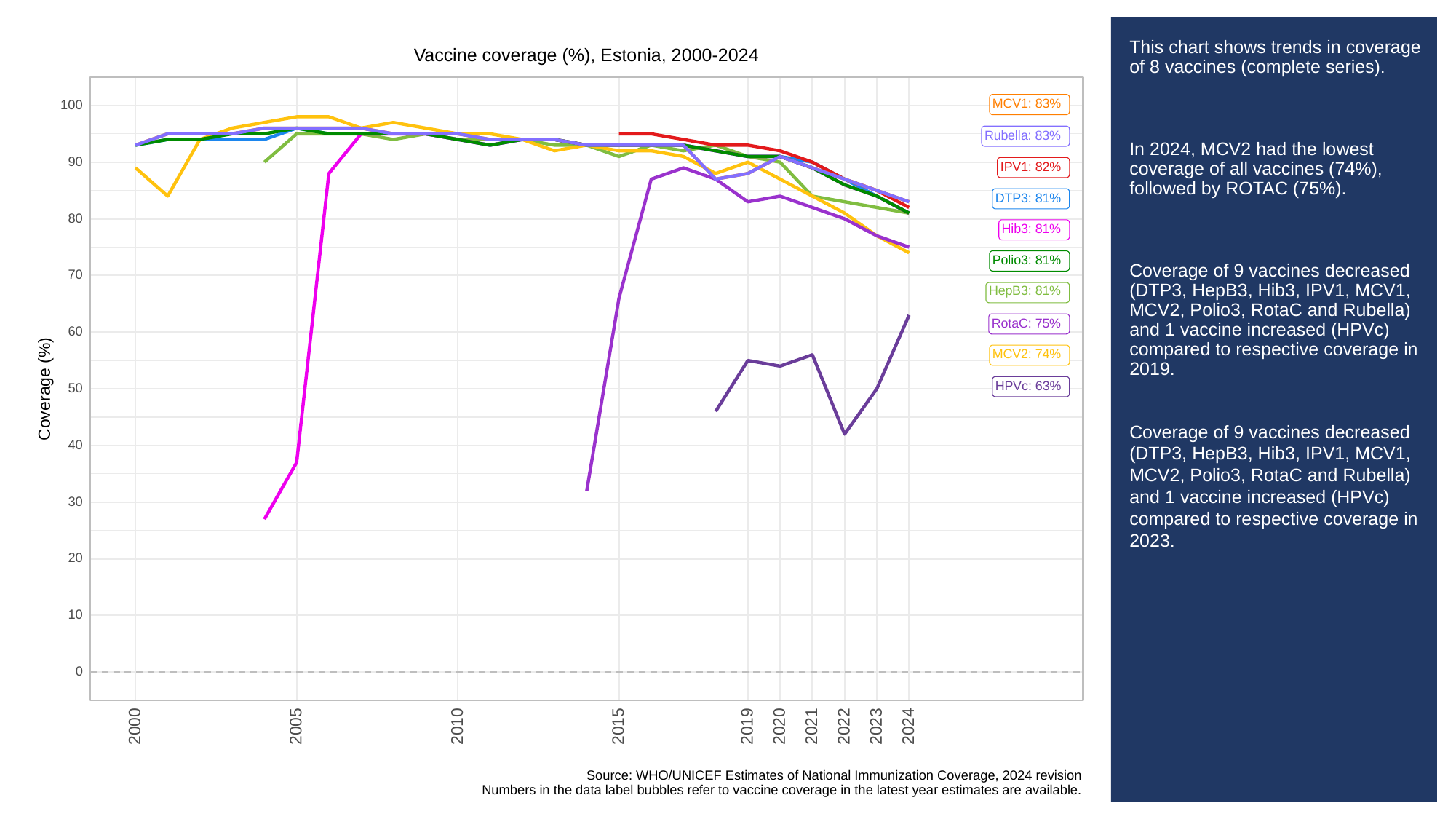

# This chart shows trends in coverage of 8 vaccines (complete series).

In 2024, MCV2 had the lowest coverage of all vaccines (74%), followed by ROTAC (75%).

Coverage of 9 vaccines decreased (DTP3, HepB3, Hib3, IPV1, MCV1, MCV2, Polio3, RotaC and Rubella) and 1 vaccine increased (HPVc) compared to respective coverage in 2019.

Coverage of 9 vaccines decreased (DTP3, HepB3, Hib3, IPV1, MCV1, MCV2, Polio3, RotaC and Rubella) and 1 vaccine increased (HPVc) compared to respective coverage in 2023.

Vaccine coverage (%), Estonia, 2000-2024

MCV1: 83%
100

Rubella: 83%

90

IPV1: 82%

DTP3: 81%

80

Hib3: 81%

Polio3: 81%
70

HepB3: 81%

RotaC: 75%
60

MCV2: 74%

Coverage (%)
HPVc: 63%
50

40

30

20

10

0

2023
2000
2005
2010
2015
2019
2020
2021
2022
2024
Source: WHO/UNICEF Estimates of National Immunization Coverage, 2024 revision
Numbers in the data label bubbles refer to vaccine coverage in the latest year estimates are available.